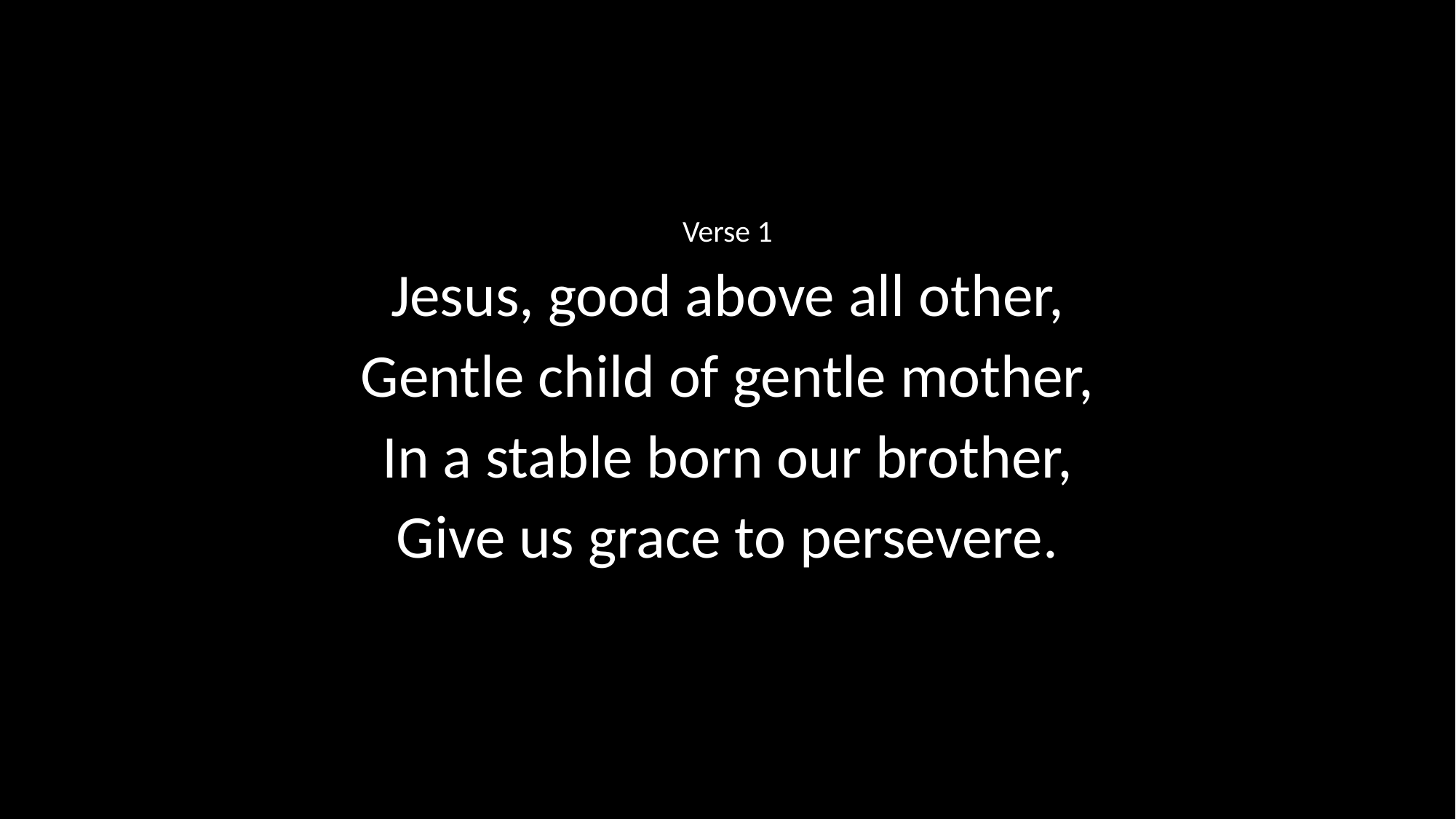

Verse 1
Jesus, good above all other,
Gentle child of gentle mother,
In a stable born our brother,
Give us grace to persevere.